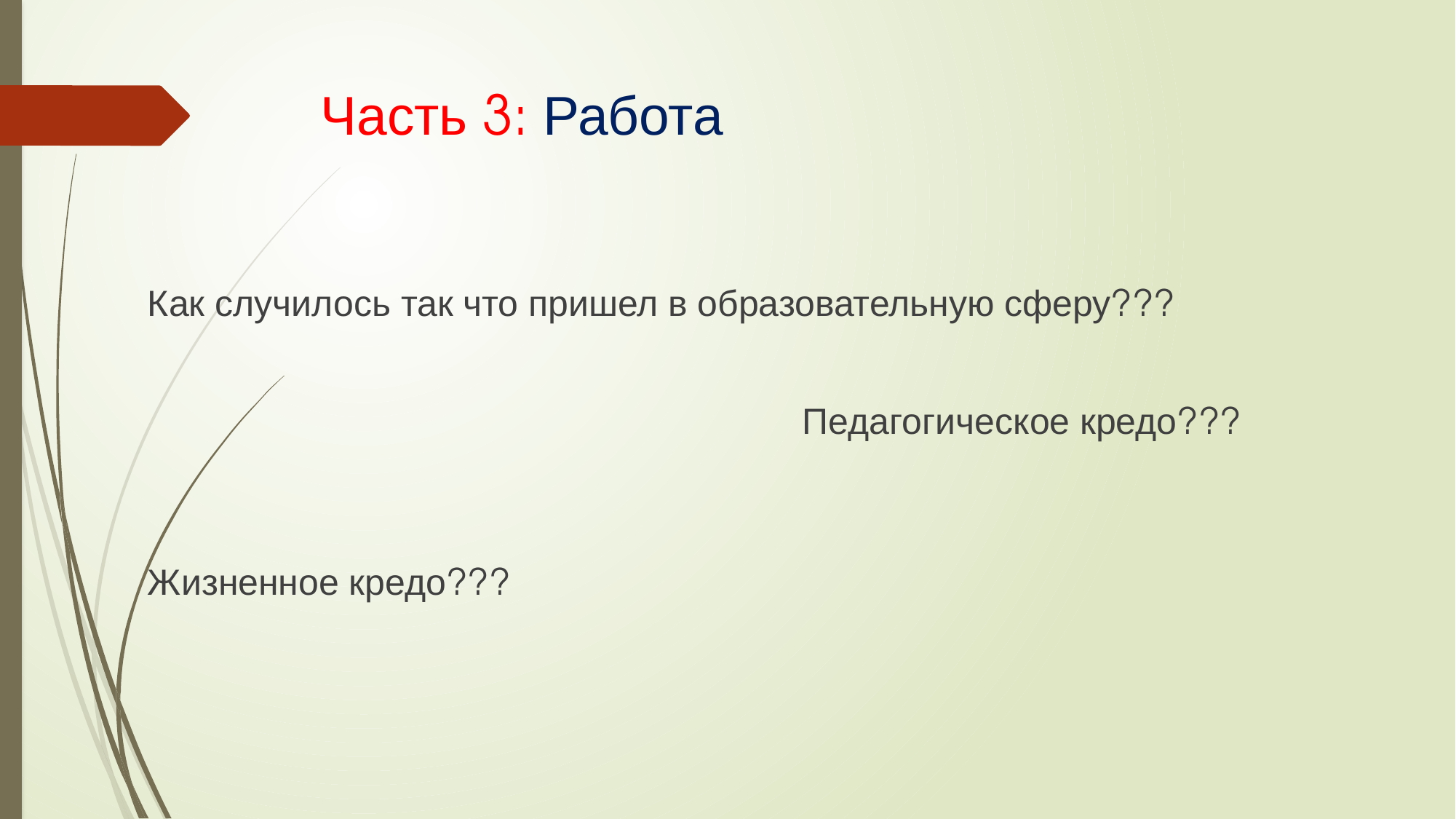

# Часть 3: Работа
Как случилось так что пришел в образовательную сферу???

						Педагогическое кредо???

											Жизненное кредо???